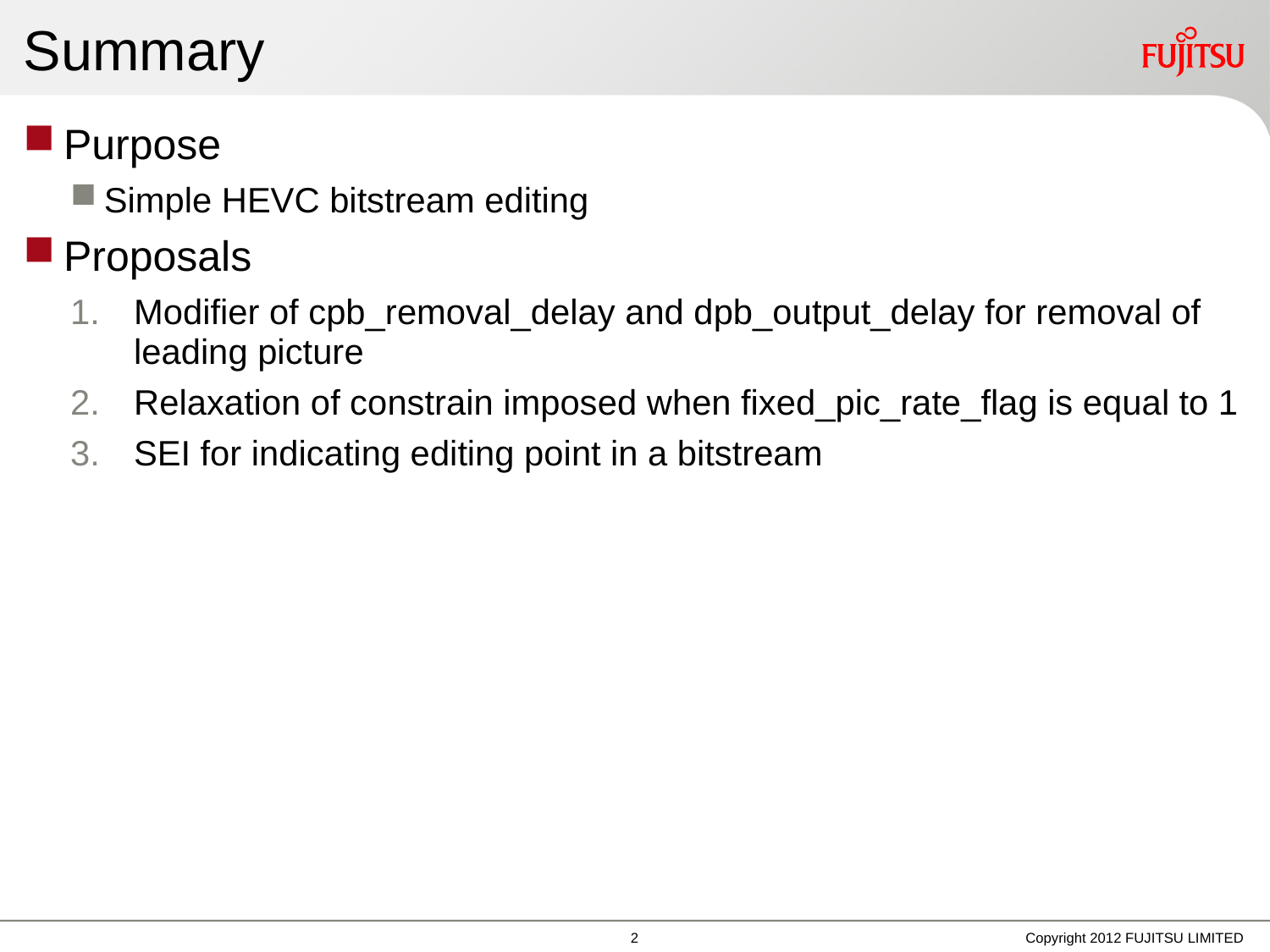

# Summary
Purpose
Simple HEVC bitstream editing
Proposals
Modifier of cpb_removal_delay and dpb_output_delay for removal of leading picture
Relaxation of constrain imposed when fixed_pic_rate_flag is equal to 1
SEI for indicating editing point in a bitstream
2
Copyright 2012 FUJITSU LIMITED